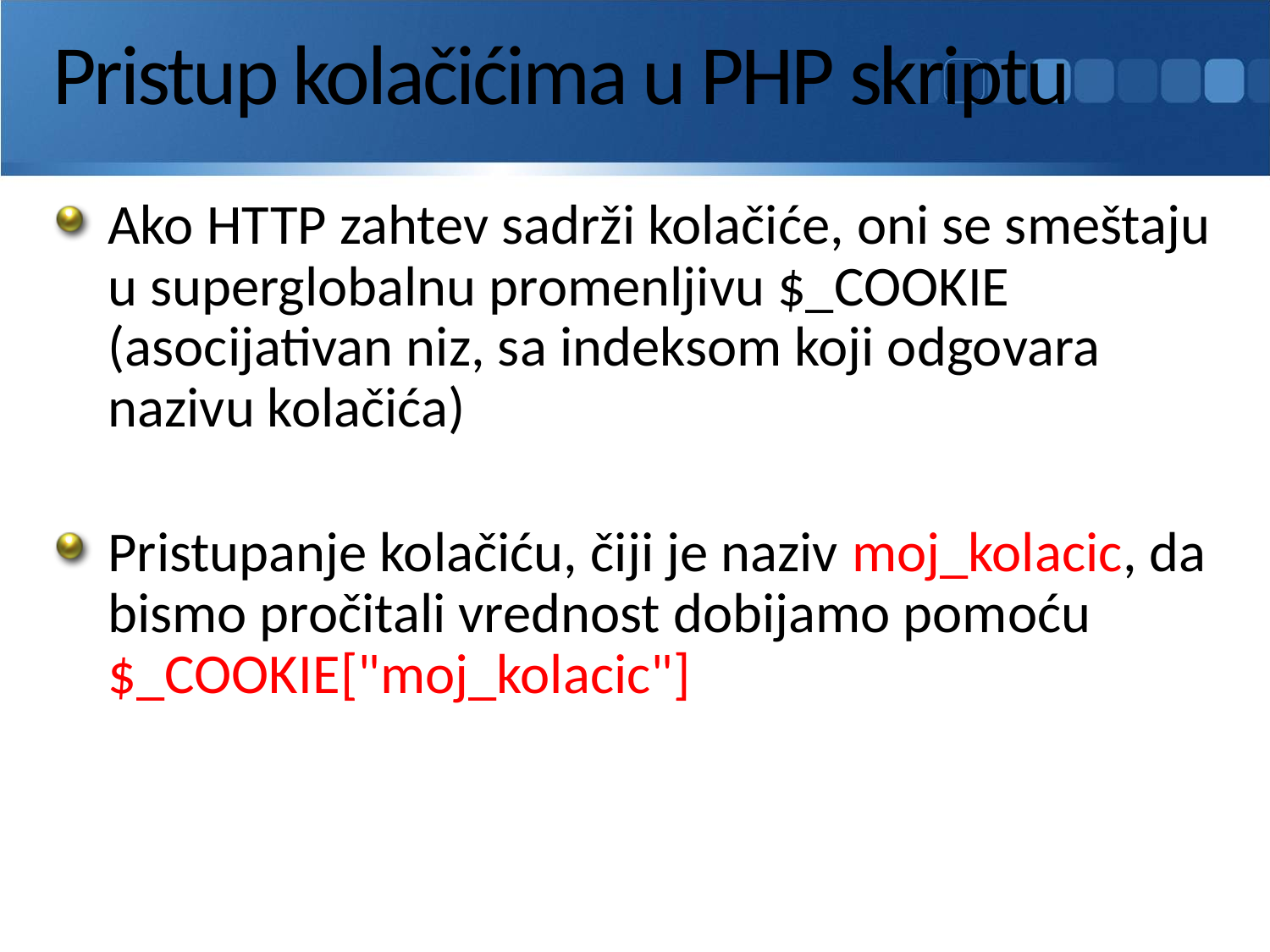

# Pristup kolačićima u PHP skriptu
Ako HTTP zahtev sadrži kolačiće, oni se smeštaju u superglobalnu promenljivu $_COOKIE (asocijativan niz, sa indeksom koji odgovara nazivu kolačića)

Pristupanje kolačiću, čiji je naziv moj_kolacic, da bismo pročitali vrednost dobijamo pomoću $_COOKIE["moj_kolacic"]